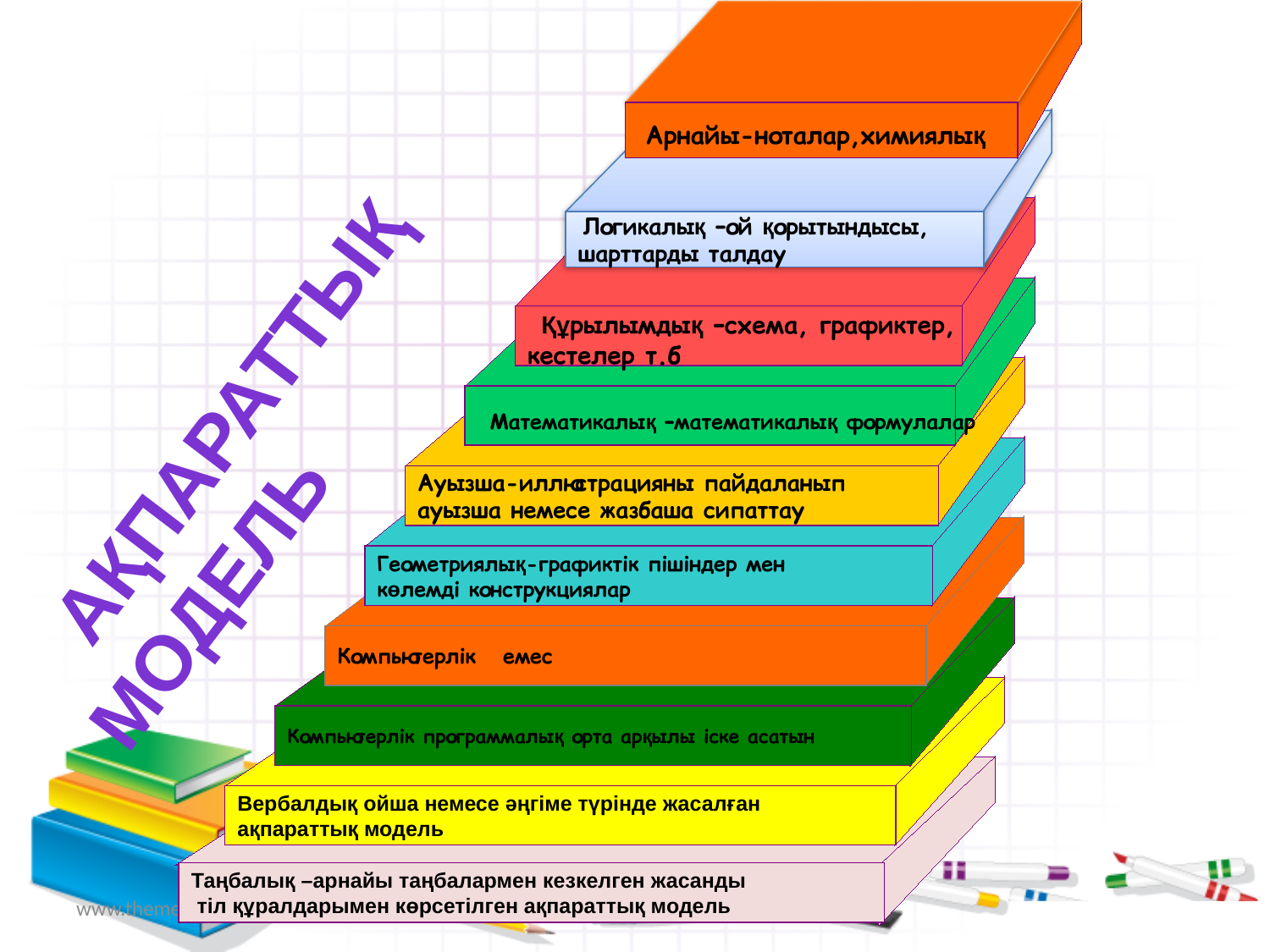

Арнайы-ноталар,химиялық

 Логикалық –ой қорытындысы,
шарттарды талдау

 Құрылымдық –схема, графиктер,
кестелер т.б

 Математикалық –математикалық формулалар

Ауызша-иллюстрацияны пайдаланып
ауызша немесе жазбаша сипаттау
Ақпараттық модель

Геометриялық-графиктік пішіндер мен
көлемді конструкциялар

Компьютерлік   емес

Компьютерлік программалық орта арқылы іске асатын

Вербалдық ойша немесе әңгіме түрінде жасалған
ақпараттық модель

Таңбалық –арнайы таңбалармен кезкелген жасанды
 тіл құралдарымен көрсетілген ақпараттық модель
www.themegallery.com
Company Logo